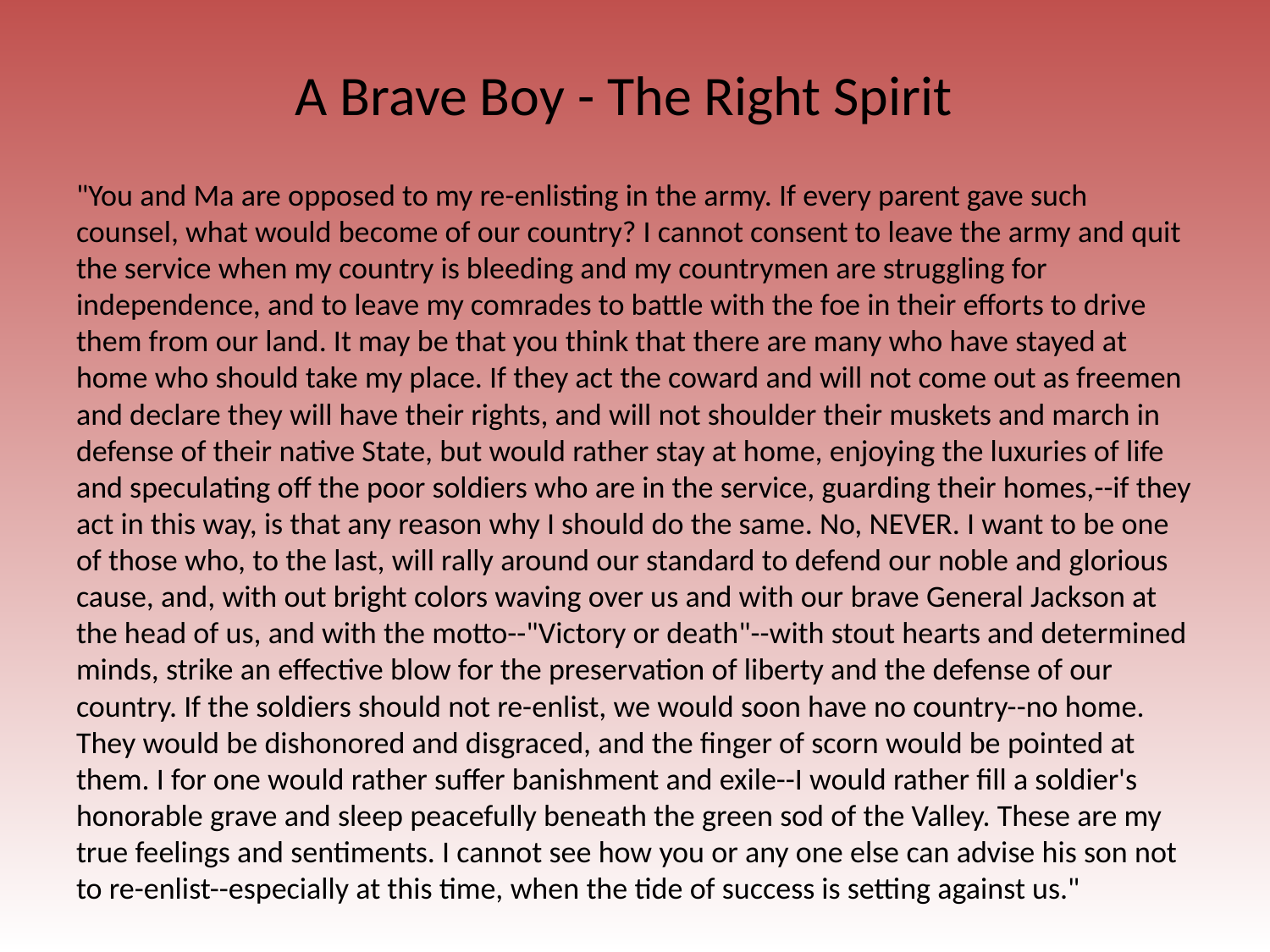

# A Brave Boy - The Right Spirit
"You and Ma are opposed to my re-enlisting in the army. If every parent gave such counsel, what would become of our country? I cannot consent to leave the army and quit the service when my country is bleeding and my countrymen are struggling for independence, and to leave my comrades to battle with the foe in their efforts to drive them from our land. It may be that you think that there are many who have stayed at home who should take my place. If they act the coward and will not come out as freemen and declare they will have their rights, and will not shoulder their muskets and march in defense of their native State, but would rather stay at home, enjoying the luxuries of life and speculating off the poor soldiers who are in the service, guarding their homes,--if they act in this way, is that any reason why I should do the same. No, NEVER. I want to be one of those who, to the last, will rally around our standard to defend our noble and glorious cause, and, with out bright colors waving over us and with our brave General Jackson at the head of us, and with the motto--"Victory or death"--with stout hearts and determined minds, strike an effective blow for the preservation of liberty and the defense of our country. If the soldiers should not re-enlist, we would soon have no country--no home. They would be dishonored and disgraced, and the finger of scorn would be pointed at them. I for one would rather suffer banishment and exile--I would rather fill a soldier's honorable grave and sleep peacefully beneath the green sod of the Valley. These are my true feelings and sentiments. I cannot see how you or any one else can advise his son not to re-enlist--especially at this time, when the tide of success is setting against us."